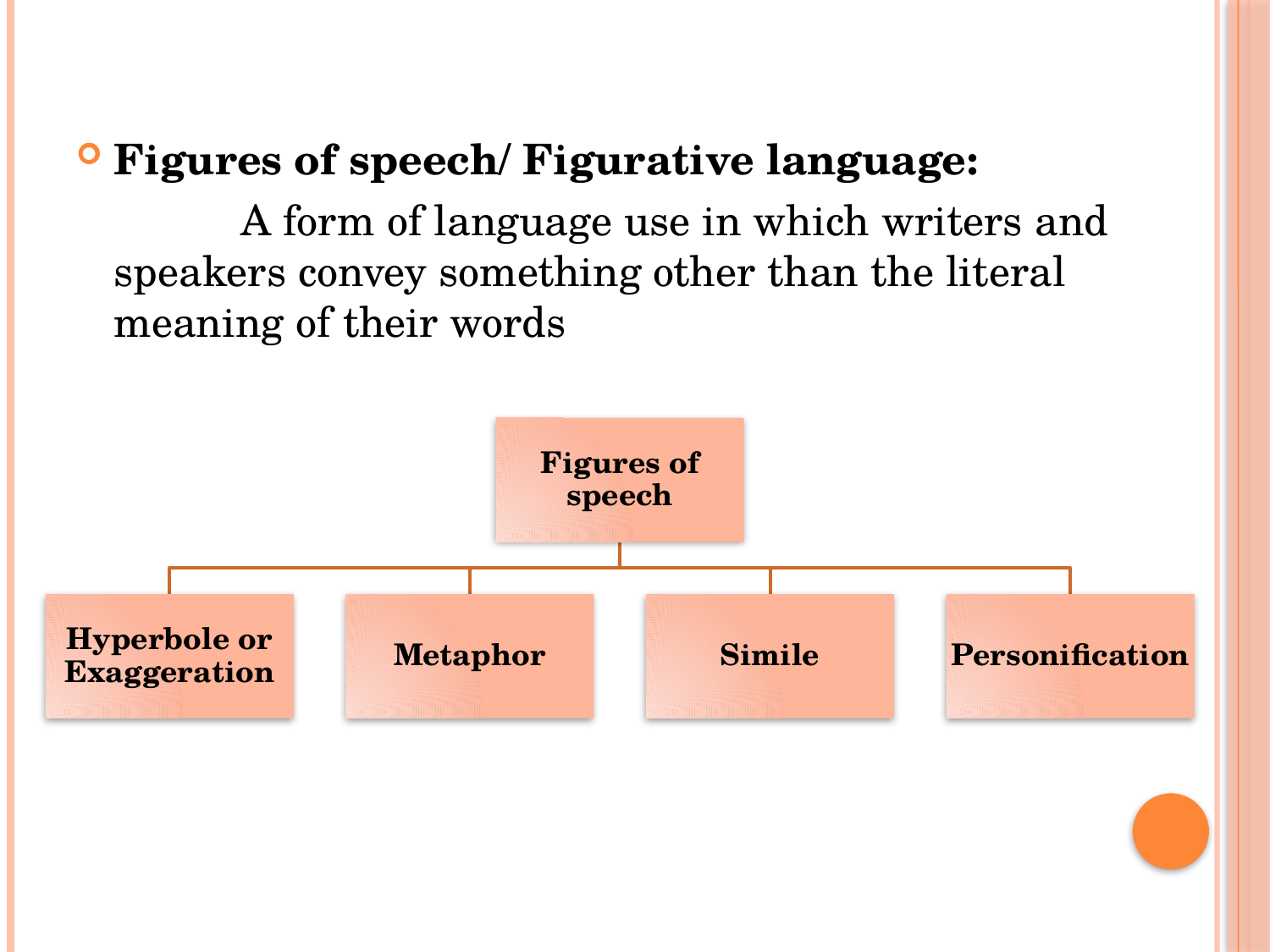

Figures of speech/ Figurative language:
		A form of language use in which writers and speakers convey something other than the literal meaning of their words
Figures of speech
Hyperbole or Exaggeration
Metaphor
Simile
Personification